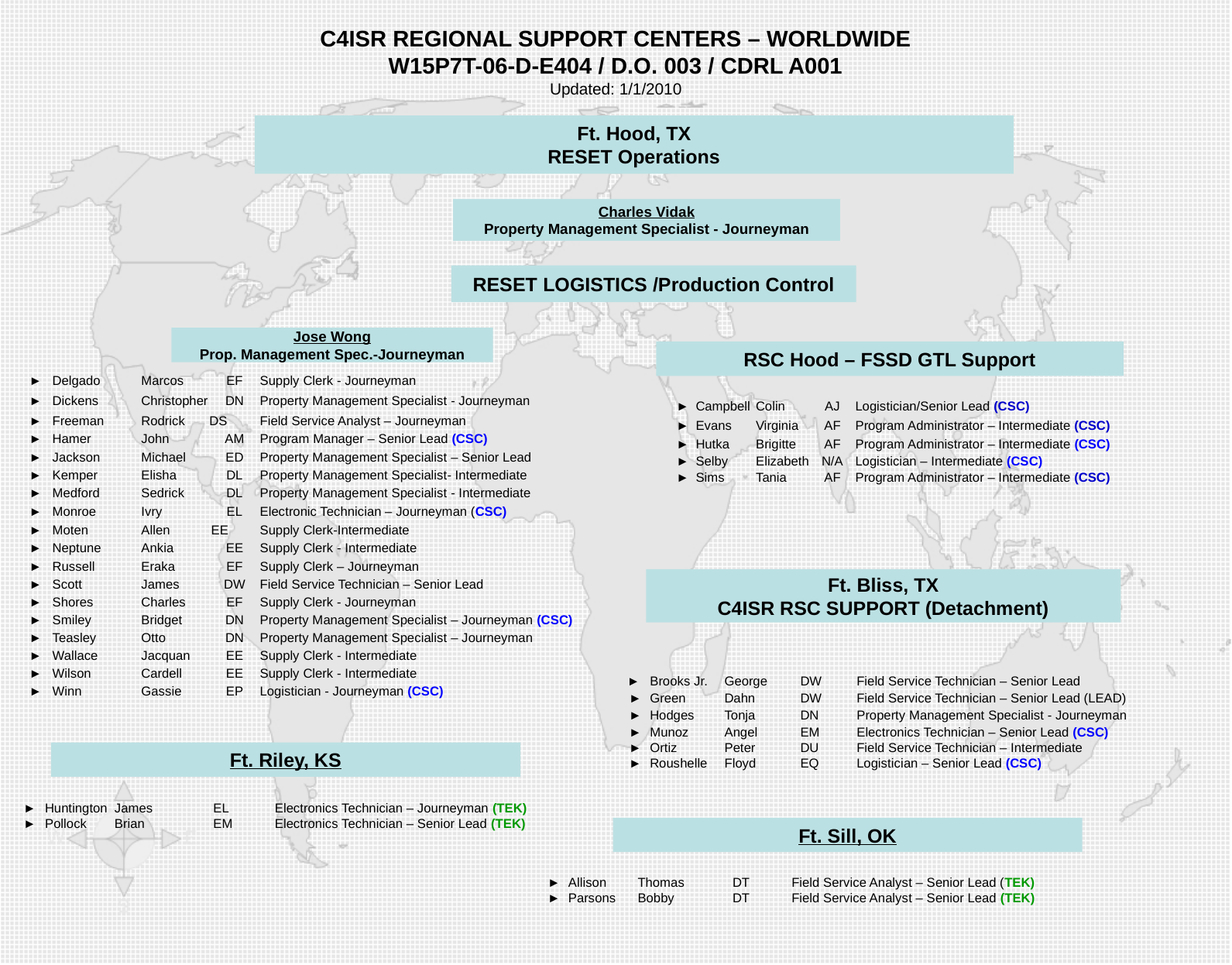

C4ISR REGIONAL SUPPORT CENTERS – WORLDWIDE
W15P7T-06-D-E404 / D.O. 003 / CDRL A001
Updated: 1/1/2010
Ft. Hood, TX
RESET Operations

Charles Vidak
Property Management Specialist - Journeyman

RESET LOGISTICS /Production Control
Jose Wong
Prop. Management Spec.-Journeyman
RSC Hood – FSSD GTL Support
| ► | Delgado | Marcos | EF | Supply Clerk - Journeyman |
| --- | --- | --- | --- | --- |
| ► | Dickens | Christopher | DN | Property Management Specialist - Journeyman |
| ► | Freeman | Rodrick | DS | Field Service Analyst – Journeyman |
| ► | Hamer | John | AM | Program Manager – Senior Lead (CSC) |
| ► | Jackson | Michael | ED | Property Management Specialist – Senior Lead |
| ► | Kemper | Elisha | DL | Property Management Specialist- Intermediate |
| ► | Medford | Sedrick | DL | Property Management Specialist - Intermediate |
| ► | Monroe | Ivry | EL | Electronic Technician – Journeyman (CSC) |
| ► | Moten | Allen | EE | Supply Clerk-Intermediate |
| ► | Neptune | Ankia | EE | Supply Clerk - Intermediate |
| ► | Russell | Eraka | EF | Supply Clerk – Journeyman |
| ► | Scott | James | DW | Field Service Technician – Senior Lead |
| ► | Shores | Charles | EF | Supply Clerk - Journeyman |
| ► | Smiley | Bridget | DN | Property Management Specialist – Journeyman (CSC) |
| ► | Teasley | Otto | DN | Property Management Specialist – Journeyman |
| ► | Wallace | Jacquan | EE | Supply Clerk - Intermediate |
| ► | Wilson | Cardell | EE | Supply Clerk - Intermediate |
| ► | Winn | Gassie | EP | Logistician - Journeyman (CSC) |
| ► | Campbell | Colin | AJ | Logistician/Senior Lead (CSC) |
| --- | --- | --- | --- | --- |
| ► | Evans | Virginia | AF | Program Administrator – Intermediate (CSC) |
| ► | Hutka | Brigitte | AF | Program Administrator – Intermediate (CSC) |
| ► | Selby | Elizabeth | N/A | Logistician – Intermediate (CSC) |
| ► | Sims | Tania | AF | Program Administrator – Intermediate (CSC) |
Ft. Bliss, TX
C4ISR RSC SUPPORT (Detachment)
| ► | Brooks Jr. | George | DW | Field Service Technician – Senior Lead |
| --- | --- | --- | --- | --- |
| ► | Green | Dahn | DW | Field Service Technician – Senior Lead (LEAD) |
| ► | Hodges | Tonja | DN | Property Management Specialist - Journeyman |
| ► | Munoz | Angel | EM | Electronics Technician – Senior Lead (CSC) |
| ► | Ortiz | Peter | DU | Field Service Technician – Intermediate |
| ► | Roushelle | Floyd | EQ | Logistician – Senior Lead (CSC) |
Ft. Riley, KS
| ► | Huntington | James | EL | Electronics Technician – Journeyman (TEK) |
| --- | --- | --- | --- | --- |
| ► | Pollock | Brian | EM | Electronics Technician – Senior Lead (TEK) |
Ft. Sill, OK
| ► | Allison | Thomas | DT | Field Service Analyst – Senior Lead (TEK) |
| --- | --- | --- | --- | --- |
| ► | Parsons | Bobby | DT | Field Service Analyst – Senior Lead (TEK) |